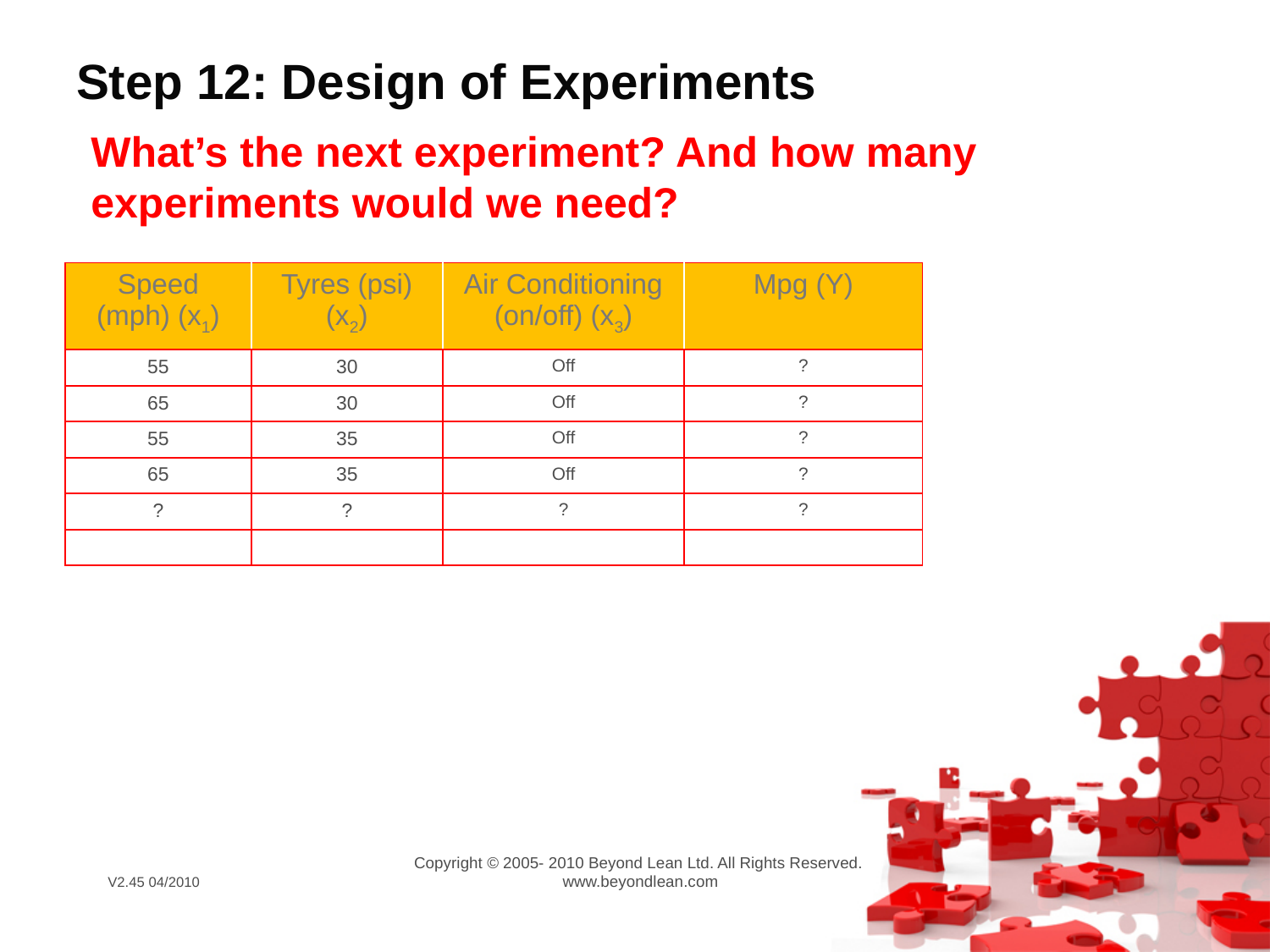

# Step 12: Design of Experiments
What’s the next experiment? And how many experiments would we need?

| Speed (mph) (x1) | Tyres (psi) (x2) | Air Conditioning (on/off) (x3) | Mpg (Y) |
| --- | --- | --- | --- |
| 55 | 30 | Off | ? |
| 65 | 30 | Off | ? |
| 55 | 35 | Off | ? |
| 65 | 35 | Off | ? |
| ? | ? | ? | ? |
|  |  |  |  |